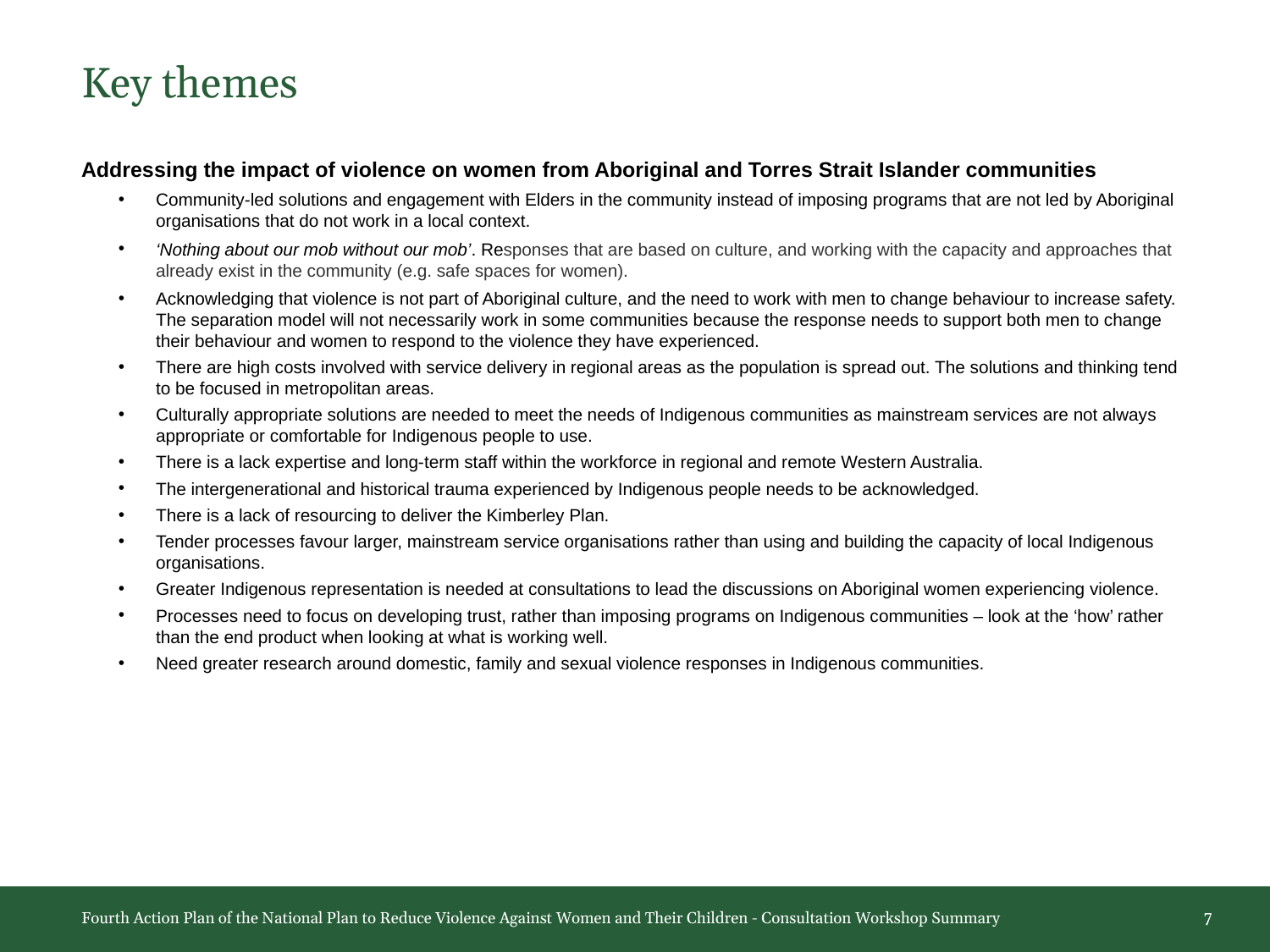

# Key themes
Addressing the impact of violence on women from Aboriginal and Torres Strait Islander communities
Community-led solutions and engagement with Elders in the community instead of imposing programs that are not led by Aboriginal organisations that do not work in a local context.
‘Nothing about our mob without our mob’. Responses that are based on culture, and working with the capacity and approaches that already exist in the community (e.g. safe spaces for women).
Acknowledging that violence is not part of Aboriginal culture, and the need to work with men to change behaviour to increase safety. The separation model will not necessarily work in some communities because the response needs to support both men to change their behaviour and women to respond to the violence they have experienced.
There are high costs involved with service delivery in regional areas as the population is spread out. The solutions and thinking tend to be focused in metropolitan areas.
Culturally appropriate solutions are needed to meet the needs of Indigenous communities as mainstream services are not always appropriate or comfortable for Indigenous people to use.
There is a lack expertise and long-term staff within the workforce in regional and remote Western Australia.
The intergenerational and historical trauma experienced by Indigenous people needs to be acknowledged.
There is a lack of resourcing to deliver the Kimberley Plan.
Tender processes favour larger, mainstream service organisations rather than using and building the capacity of local Indigenous organisations.
Greater Indigenous representation is needed at consultations to lead the discussions on Aboriginal women experiencing violence.
Processes need to focus on developing trust, rather than imposing programs on Indigenous communities – look at the ‘how’ rather than the end product when looking at what is working well.
Need greater research around domestic, family and sexual violence responses in Indigenous communities.
Fourth Action Plan of the National Plan to Reduce Violence Against Women and Their Children - Consultation Workshop Summary
7